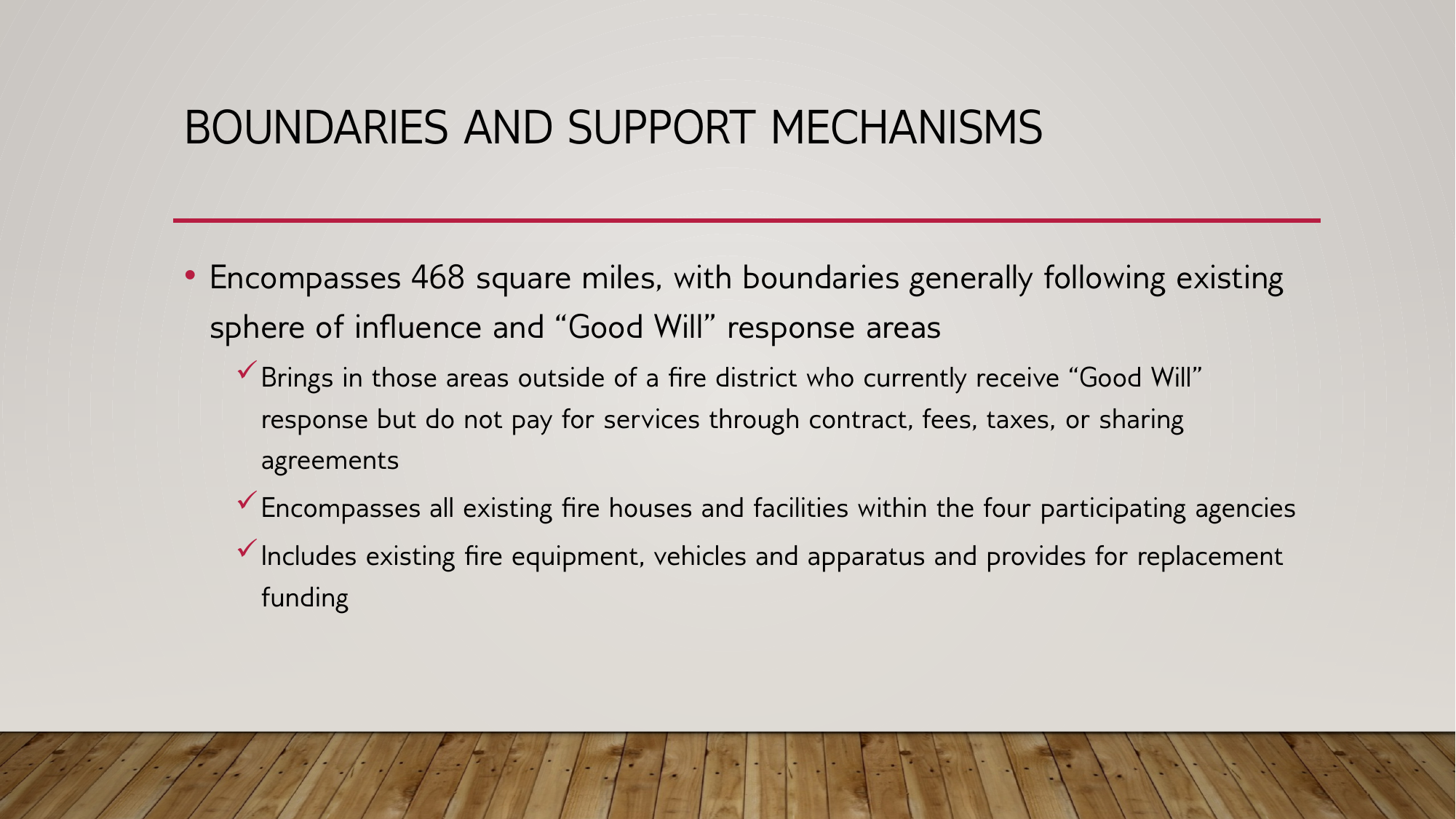

# Boundaries and Support Mechanisms
Encompasses 468 square miles, with boundaries generally following existing sphere of influence and “Good Will” response areas
Brings in those areas outside of a fire district who currently receive “Good Will” response but do not pay for services through contract, fees, taxes, or sharing agreements
Encompasses all existing fire houses and facilities within the four participating agencies
Includes existing fire equipment, vehicles and apparatus and provides for replacement funding